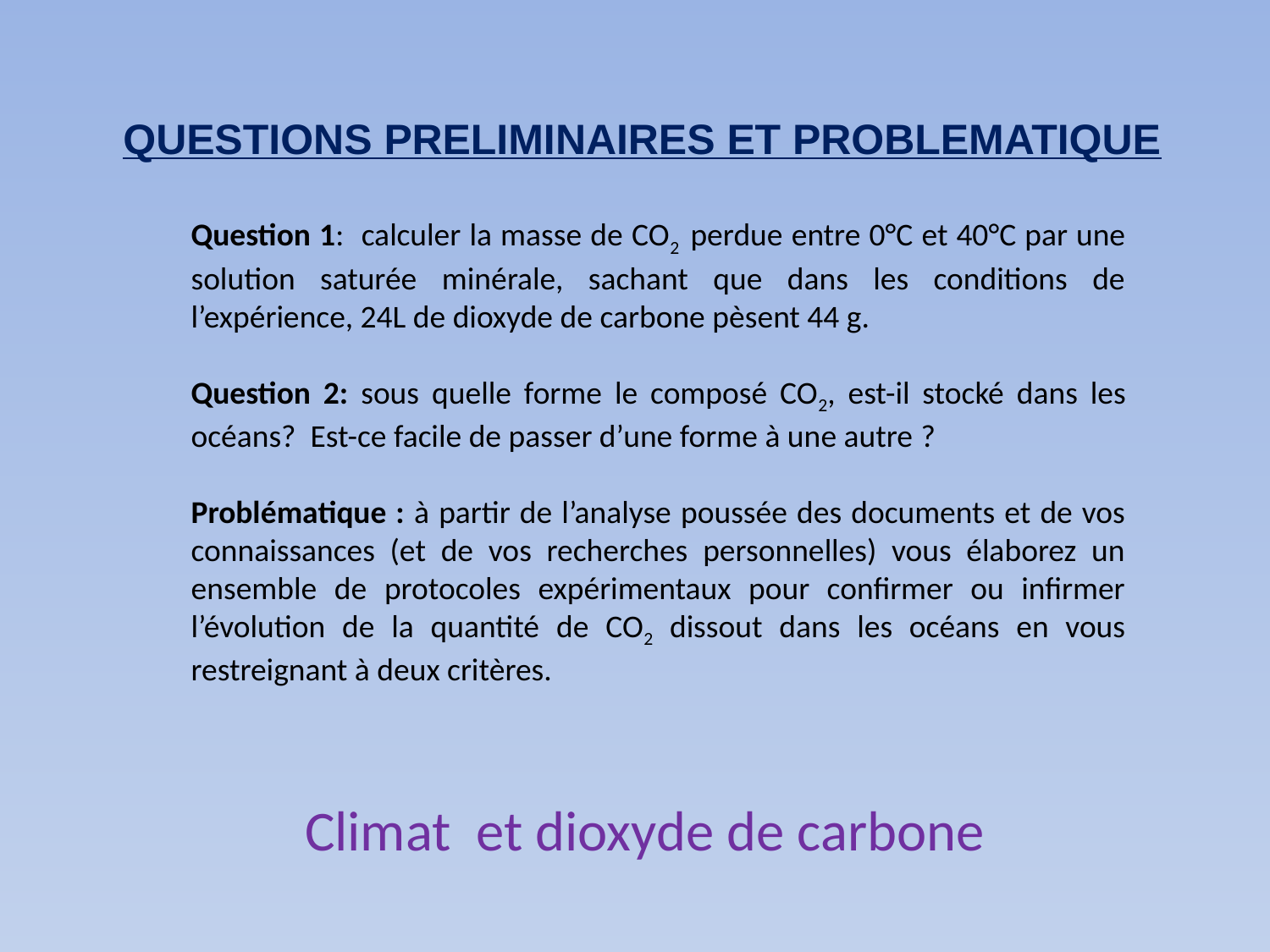

QUESTIONS PRELIMINAIRES ET PROBLEMATIQUE
Question 1:  calculer la masse de CO2  perdue entre 0°C et 40°C par une solution saturée minérale, sachant que dans les conditions de l’expérience, 24L de dioxyde de carbone pèsent 44 g.

Question 2: sous quelle forme le composé CO2, est-il stocké dans les océans?  Est-ce facile de passer d’une forme à une autre ?

Problématique : à partir de l’analyse poussée des documents et de vos connaissances (et de vos recherches personnelles) vous élaborez un ensemble de protocoles expérimentaux pour confirmer ou infirmer l’évolution de la quantité de CO2 dissout dans les océans en vous restreignant à deux critères.

Climat  et dioxyde de carbone